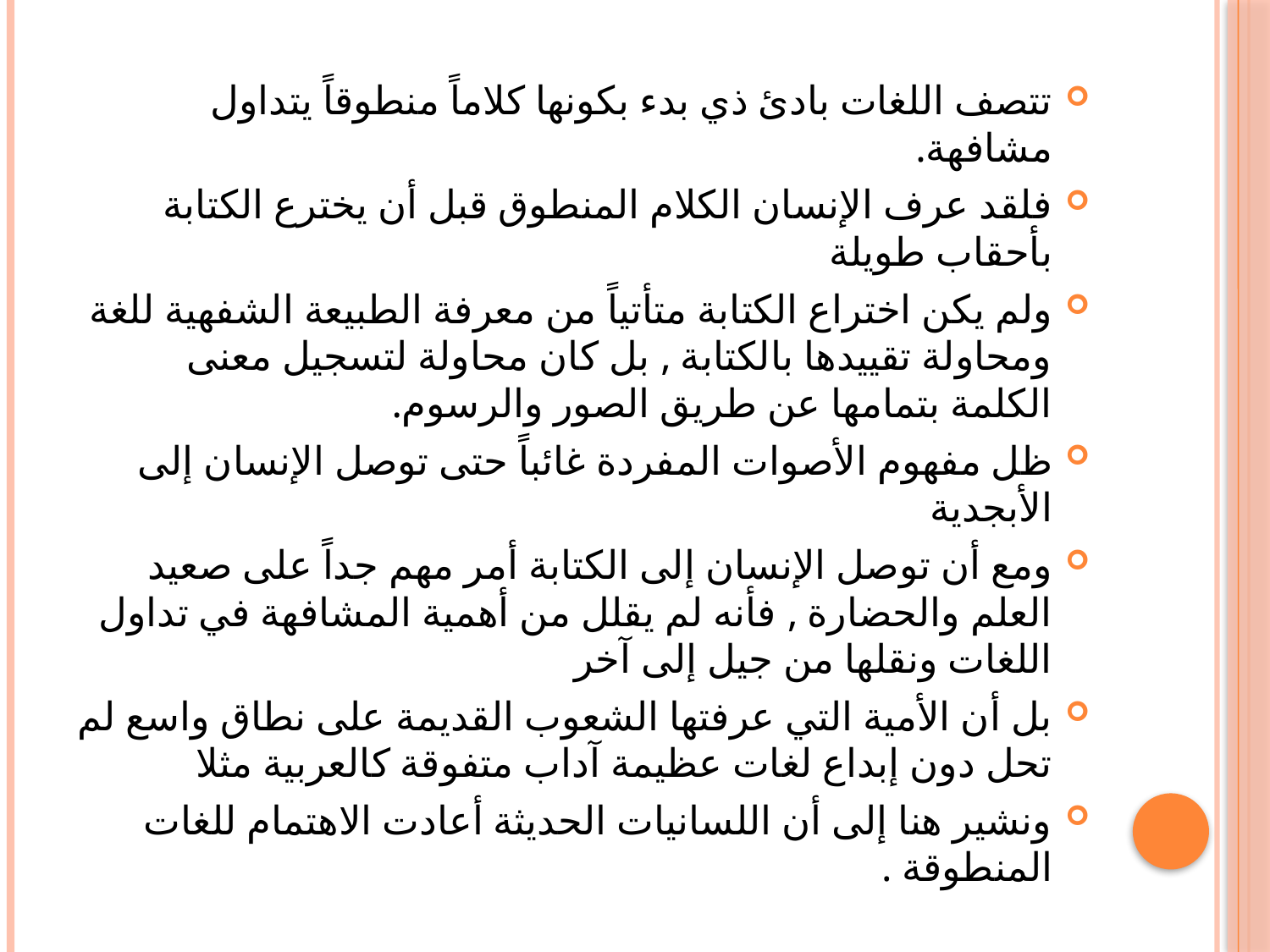

#
تتصف اللغات بادئ ذي بدء بكونها كلاماً منطوقاً يتداول مشافهة.
فلقد عرف الإنسان الكلام المنطوق قبل أن يخترع الكتابة بأحقاب طويلة
ولم يكن اختراع الكتابة متأتياً من معرفة الطبيعة الشفهية للغة ومحاولة تقييدها بالكتابة , بل كان محاولة لتسجيل معنى الكلمة بتمامها عن طريق الصور والرسوم.
ظل مفهوم الأصوات المفردة غائباً حتى توصل الإنسان إلى الأبجدية
ومع أن توصل الإنسان إلى الكتابة أمر مهم جداً على صعيد العلم والحضارة , فأنه لم يقلل من أهمية المشافهة في تداول اللغات ونقلها من جيل إلى آخر
بل أن الأمية التي عرفتها الشعوب القديمة على نطاق واسع لم تحل دون إبداع لغات عظيمة آداب متفوقة كالعربية مثلا
ونشير هنا إلى أن اللسانيات الحديثة أعادت الاهتمام للغات المنطوقة .